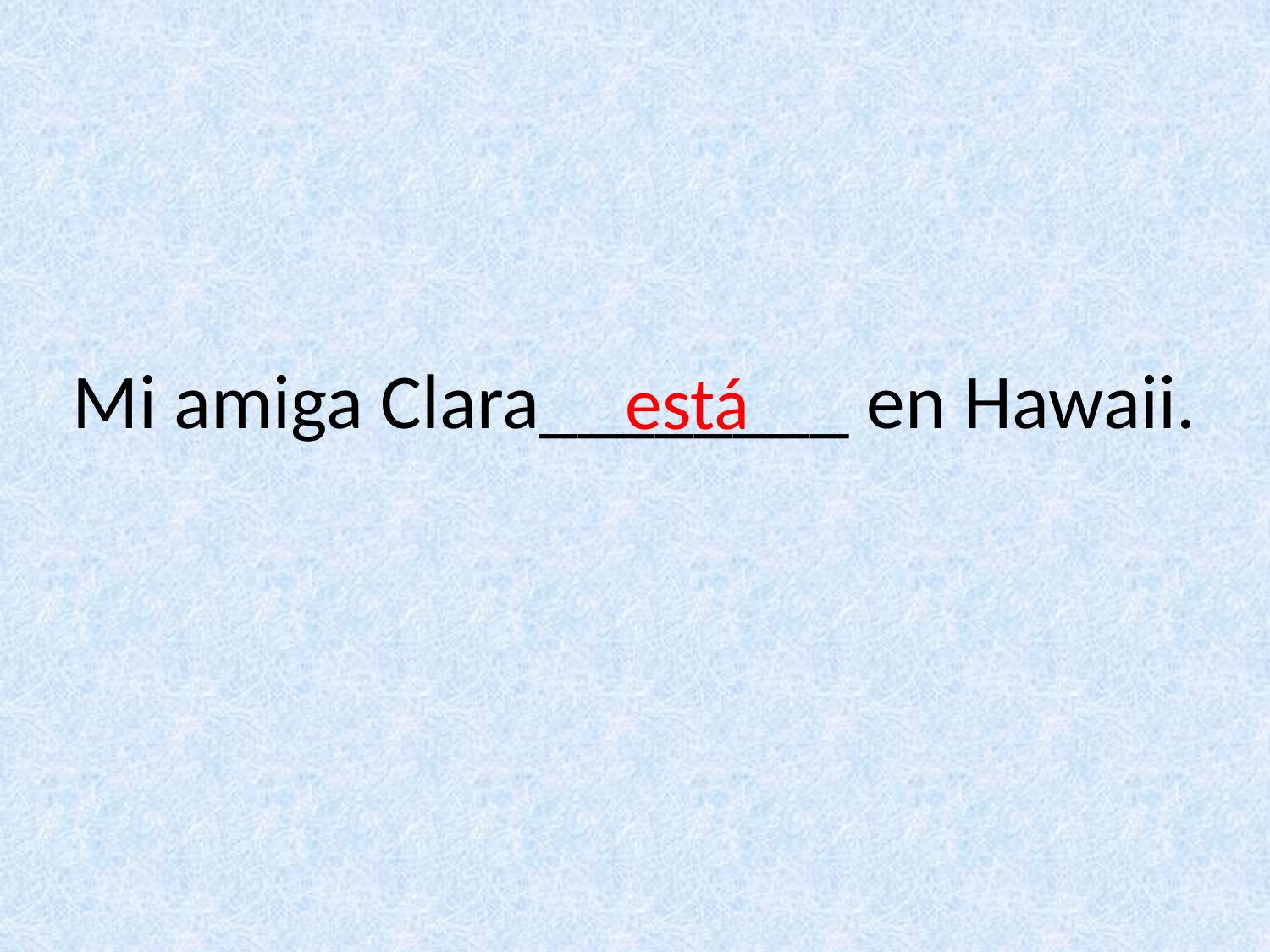

# Mi amiga Clara________ en Hawaii.
está